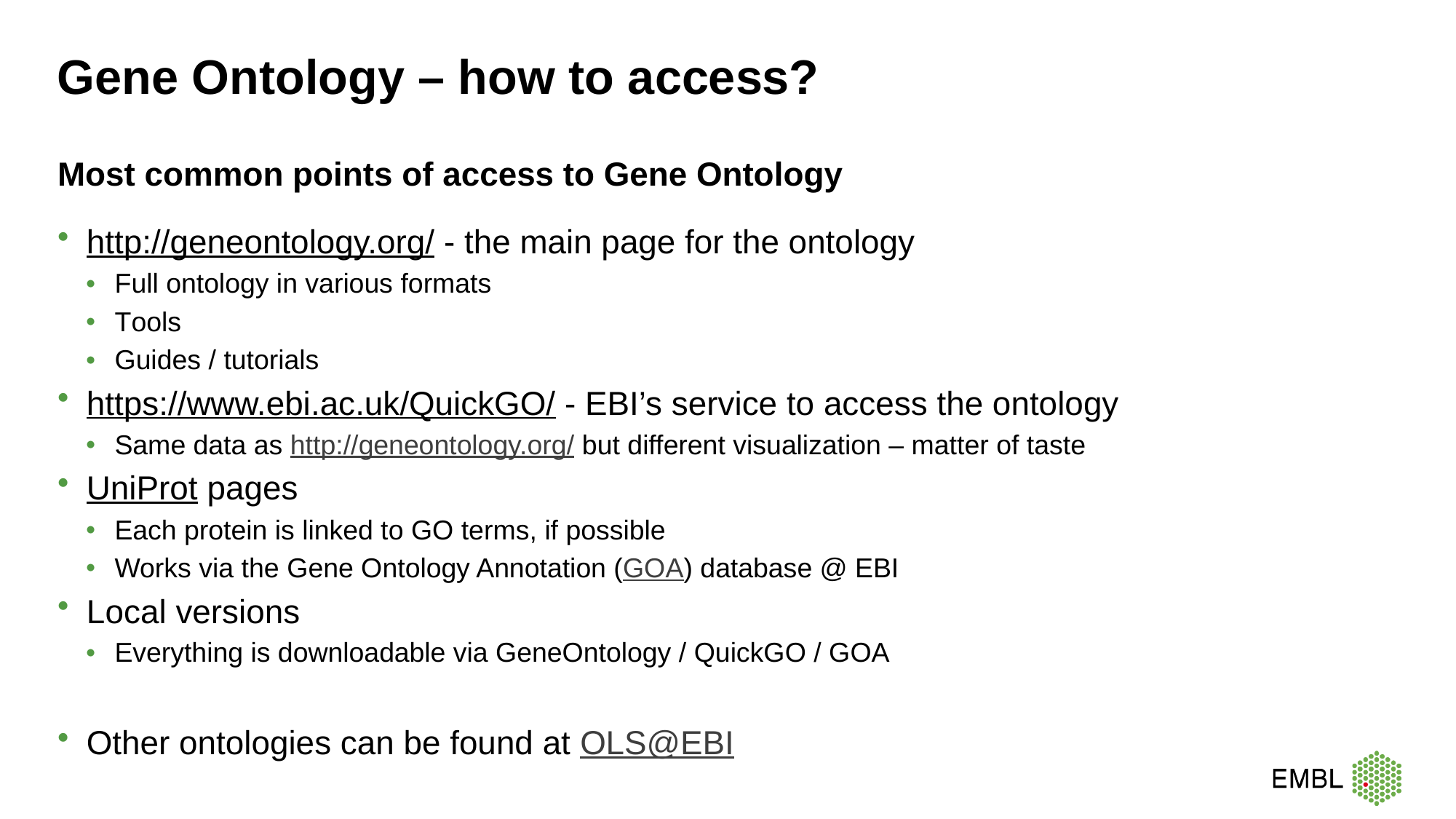

# Gene Ontology – how to access?
Most common points of access to Gene Ontology

http://geneontology.org/ - the main page for the ontology
Full ontology in various formats
Tools
Guides / tutorials
https://www.ebi.ac.uk/QuickGO/ - EBI’s service to access the ontology
Same data as http://geneontology.org/ but different visualization – matter of taste
UniProt pages
Each protein is linked to GO terms, if possible
Works via the Gene Ontology Annotation (GOA) database @ EBI
Local versions
Everything is downloadable via GeneOntology / QuickGO / GOA

Other ontologies can be found at OLS@EBI